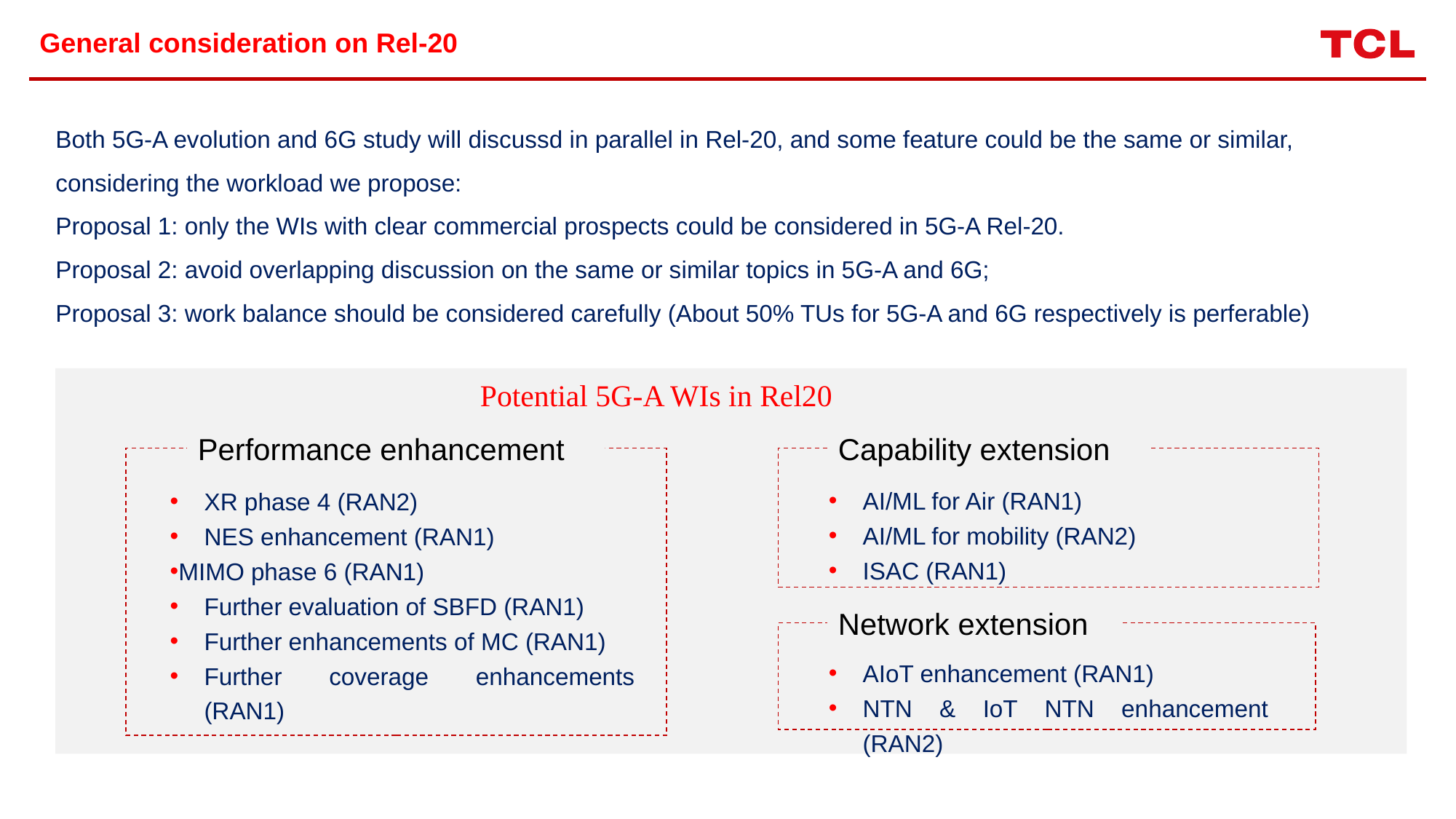

# General consideration on Rel-20
Both 5G-A evolution and 6G study will discussd in parallel in Rel-20, and some feature could be the same or similar, considering the workload we propose:
Proposal 1: only the WIs with clear commercial prospects could be considered in 5G-A Rel-20.
Proposal 2: avoid overlapping discussion on the same or similar topics in 5G-A and 6G;
Proposal 3: work balance should be considered carefully (About 50% TUs for 5G-A and 6G respectively is perferable)

Potential 5G-A WIs in Rel20
Performance enhancement
Capability extension

AI/ML for Air (RAN1)
AI/ML for mobility (RAN2)
ISAC (RAN1)

XR phase 4 (RAN2)
NES enhancement (RAN1)
MIMO phase 6 (RAN1)
Further evaluation of SBFD (RAN1)
Further enhancements of MC (RAN1)
Further coverage enhancements (RAN1)
Network extension

AIoT enhancement (RAN1)
NTN & IoT NTN enhancement (RAN2)

2